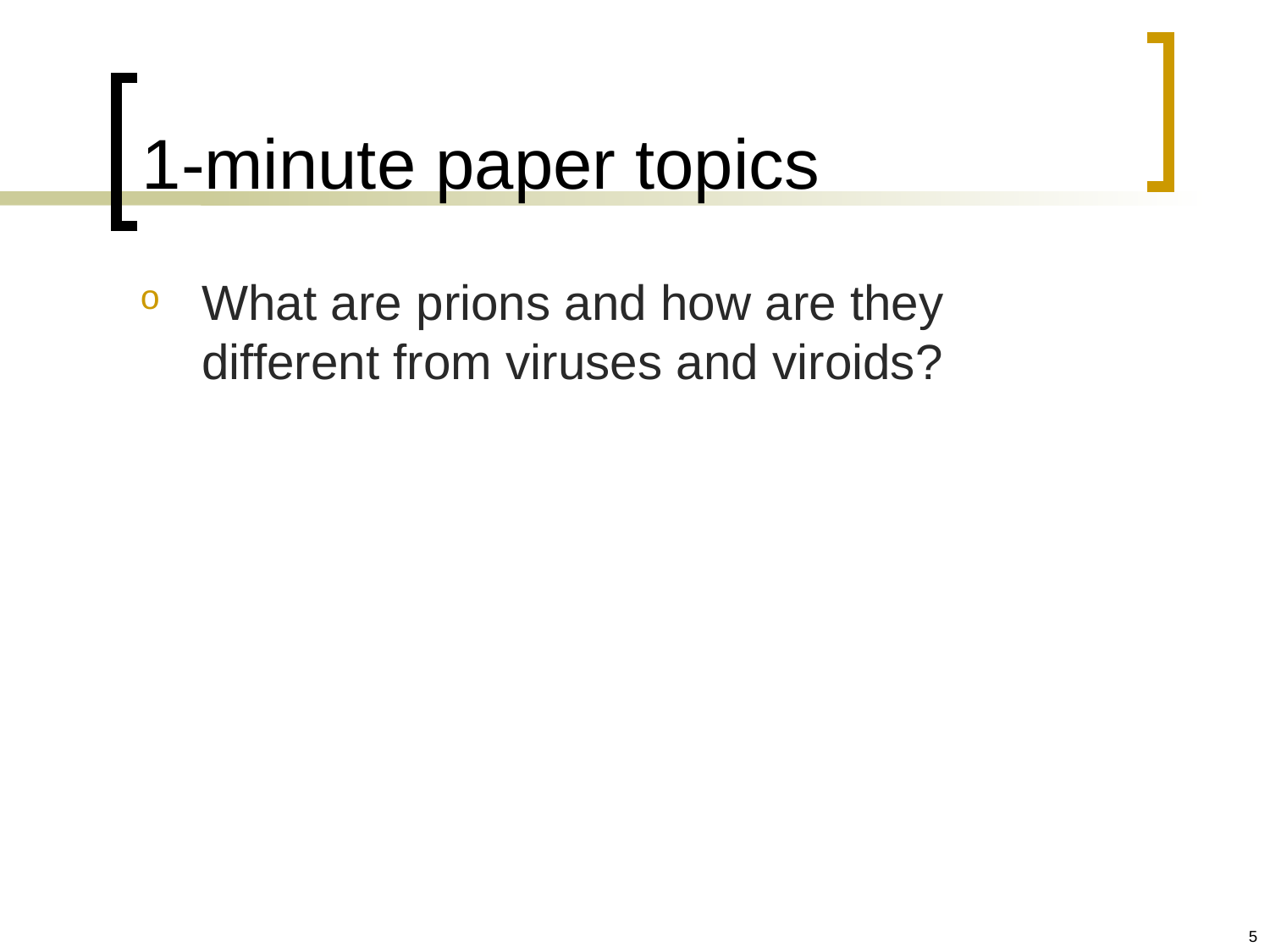

# 1-minute paper topics
What are prions and how are they different from viruses and viroids?